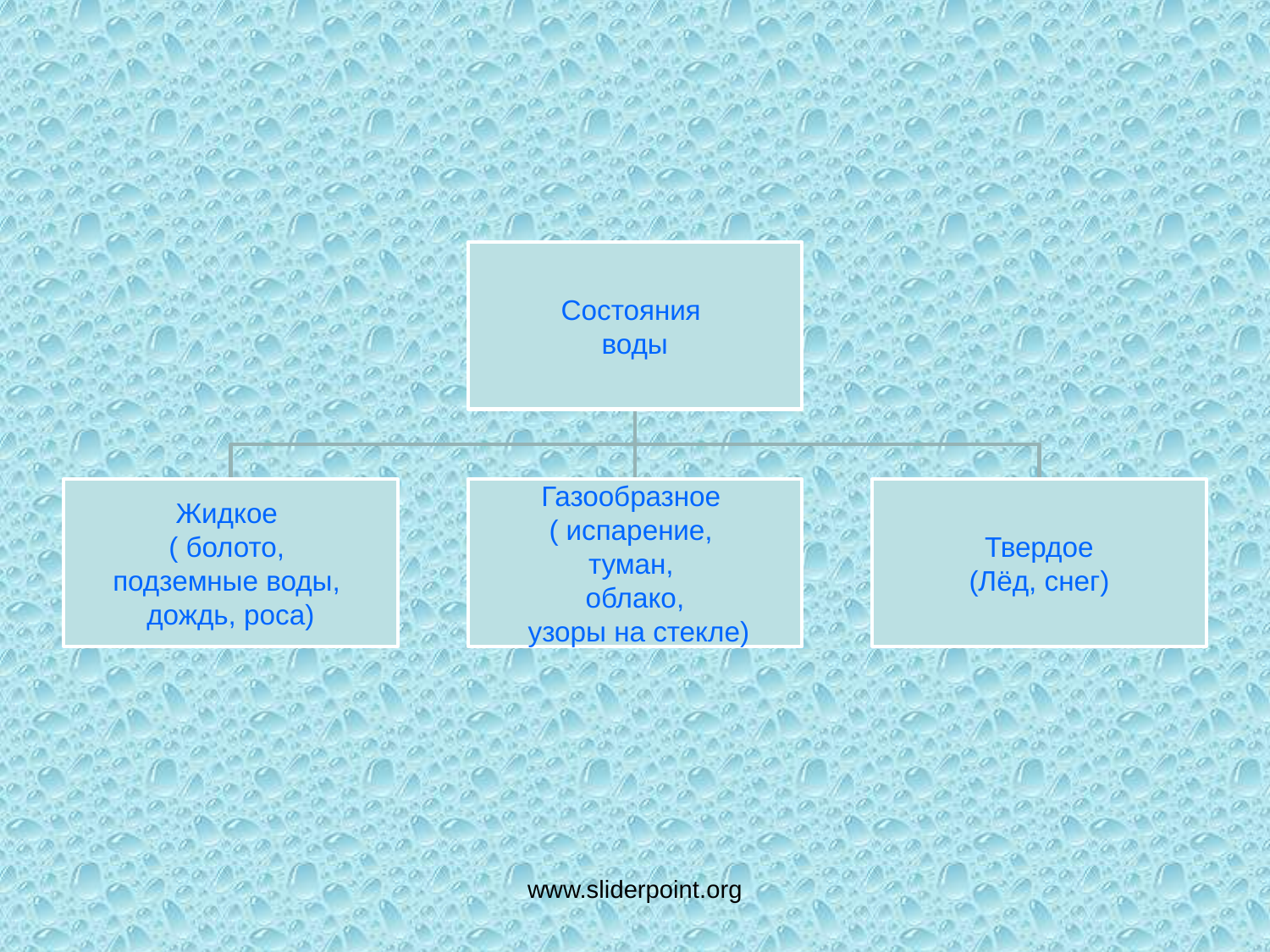

Состояния
воды
Жидкое
( болото,
подземные воды,
дождь, роса)
Газообразное
( испарение,
туман,
облако,
 узоры на стекле)
Твердое
(Лёд, снег)
www.sliderpoint.org